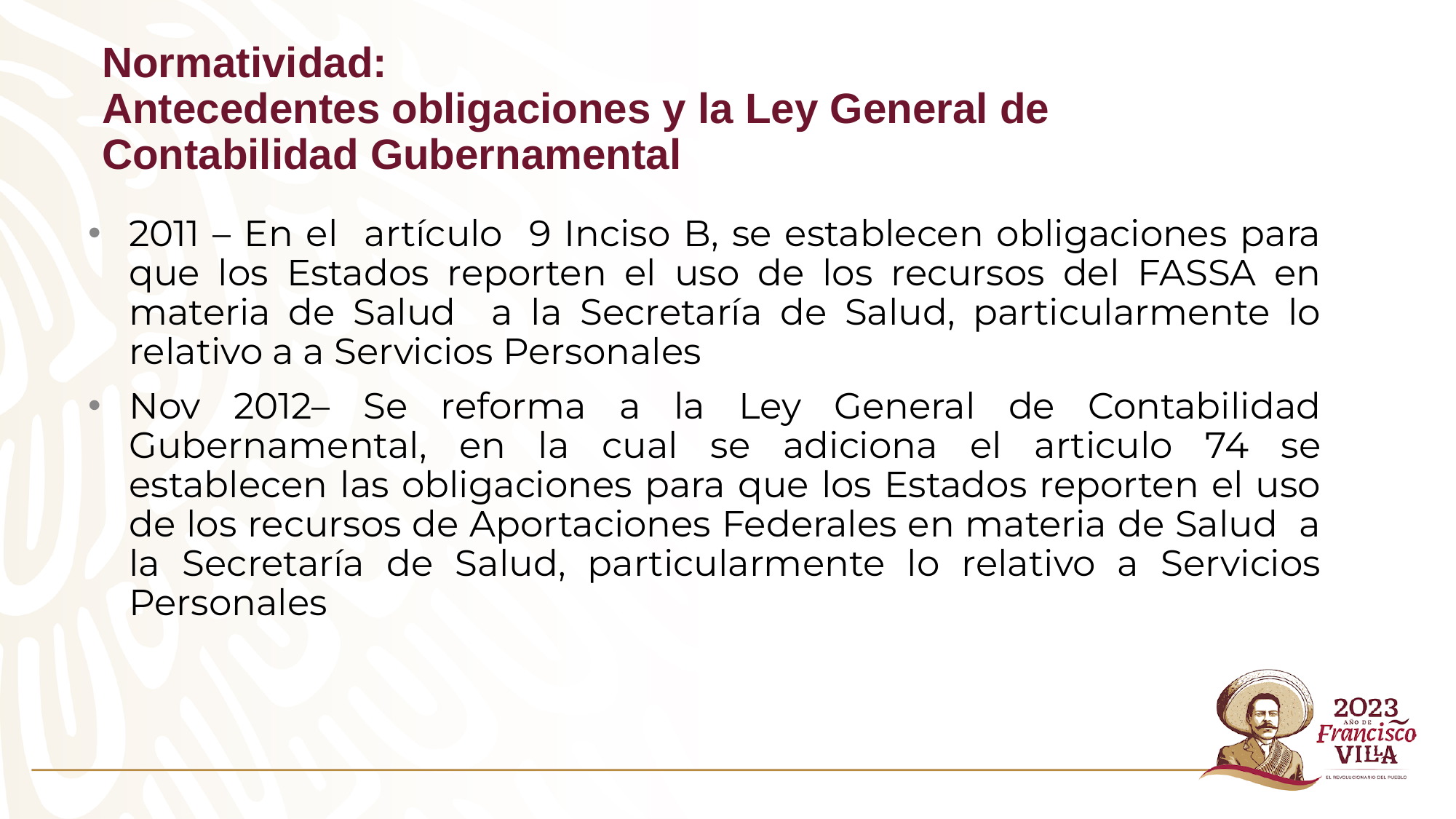

# Normatividad: Antecedentes obligaciones y la Ley General de Contabilidad Gubernamental
2011 – En el  artículo  9 Inciso B, se establecen obligaciones para que los Estados reporten el uso de los recursos del FASSA en materia de Salud  a la Secretaría de Salud, particularmente lo relativo a a Servicios Personales
Nov 2012– Se reforma a la Ley General de Contabilidad Gubernamental, en la cual se adiciona el articulo 74 se establecen las obligaciones para que los Estados reporten el uso de los recursos de Aportaciones Federales en materia de Salud  a la Secretaría de Salud, particularmente lo relativo a Servicios Personales